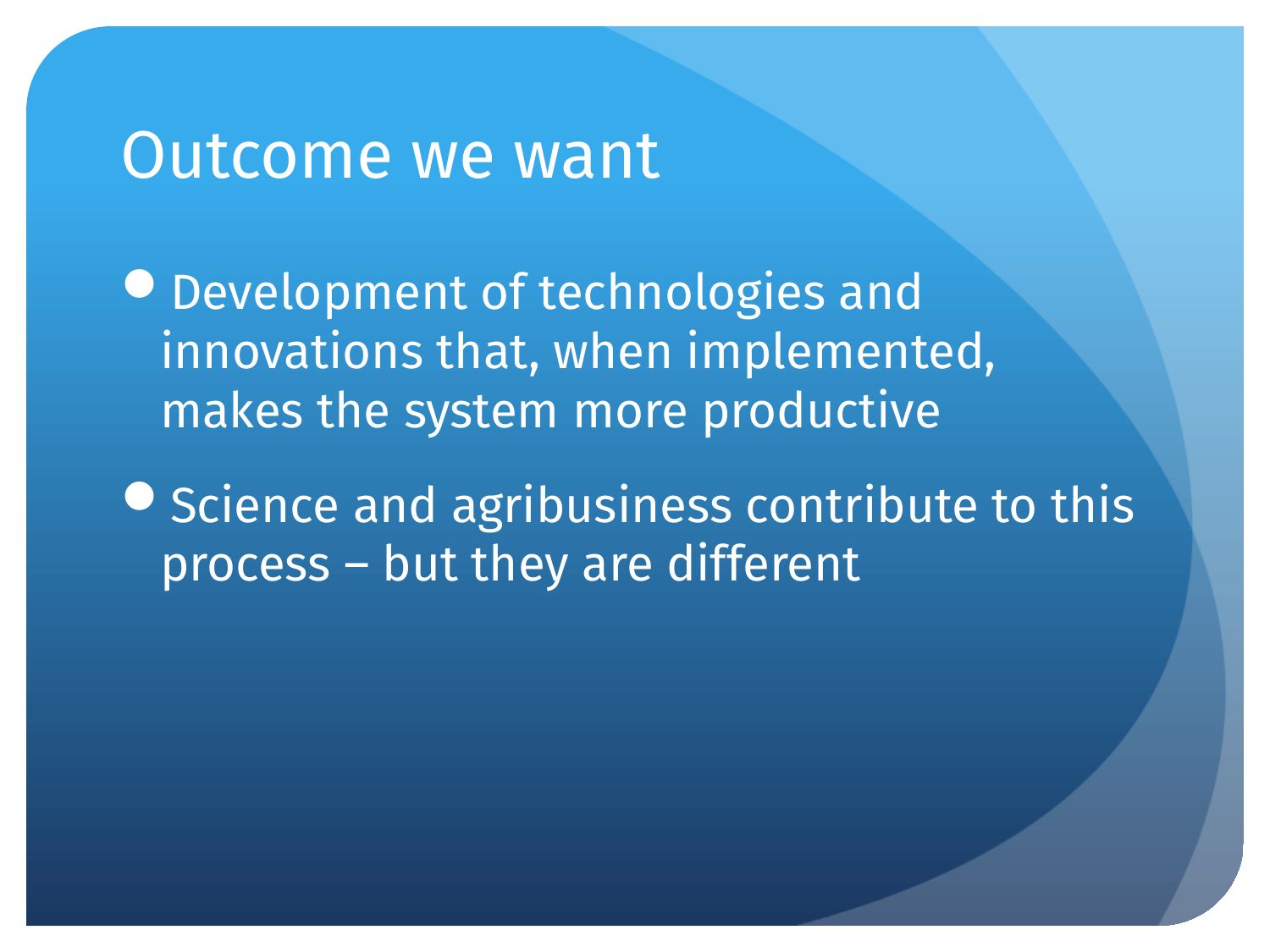

# Outcome we want
Development of technologies and innovations that, when implemented, makes the system more productive
Science and agribusiness contribute to this process – but they are different